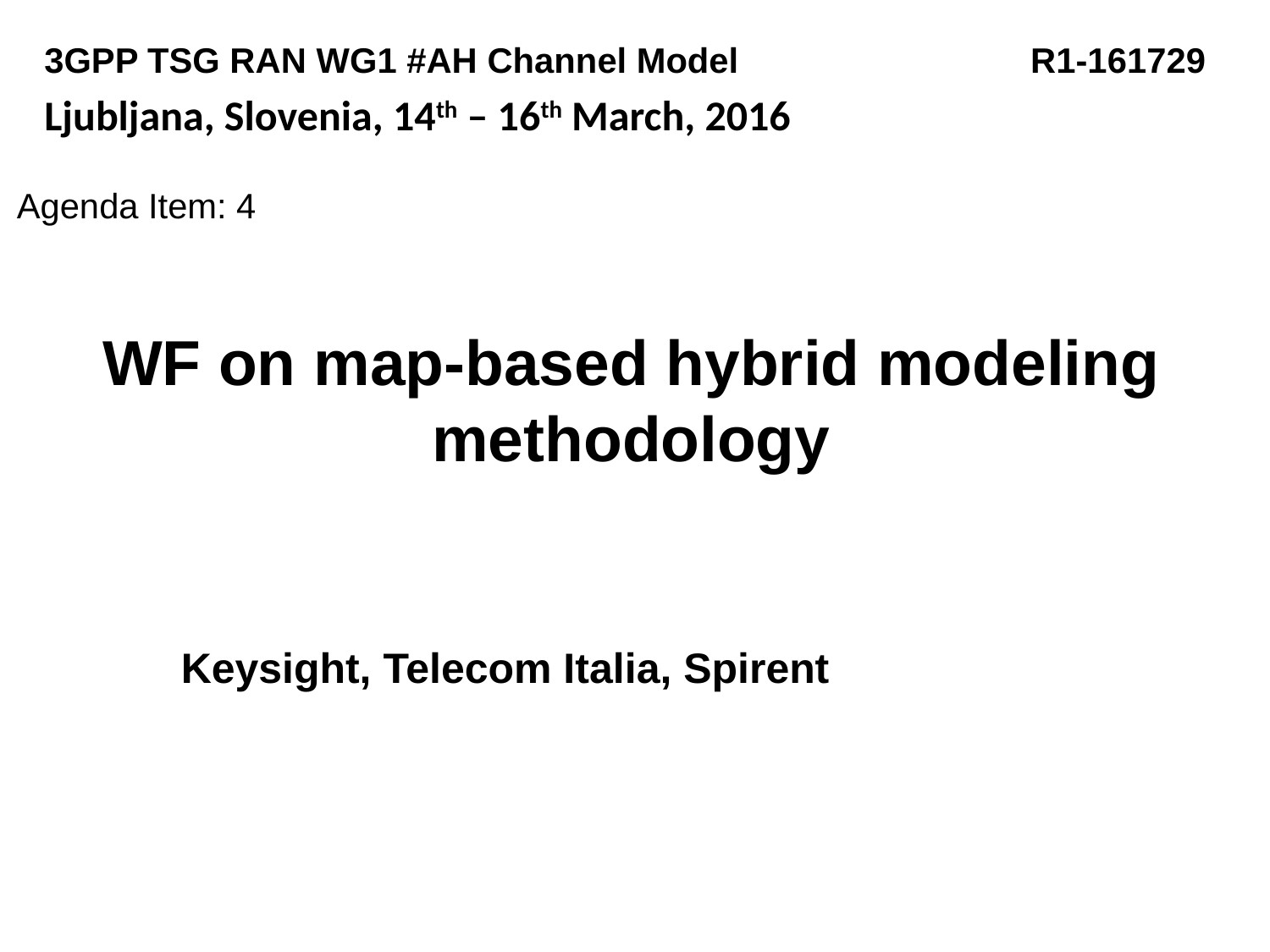

3GPP TSG RAN WG1 #AH Channel Model      		          R1-161729
Ljubljana, Slovenia, 14th – 16th March, 2016

Agenda Item: 4
# WF on map-based hybrid modeling methodology
Keysight, Telecom Italia, Spirent